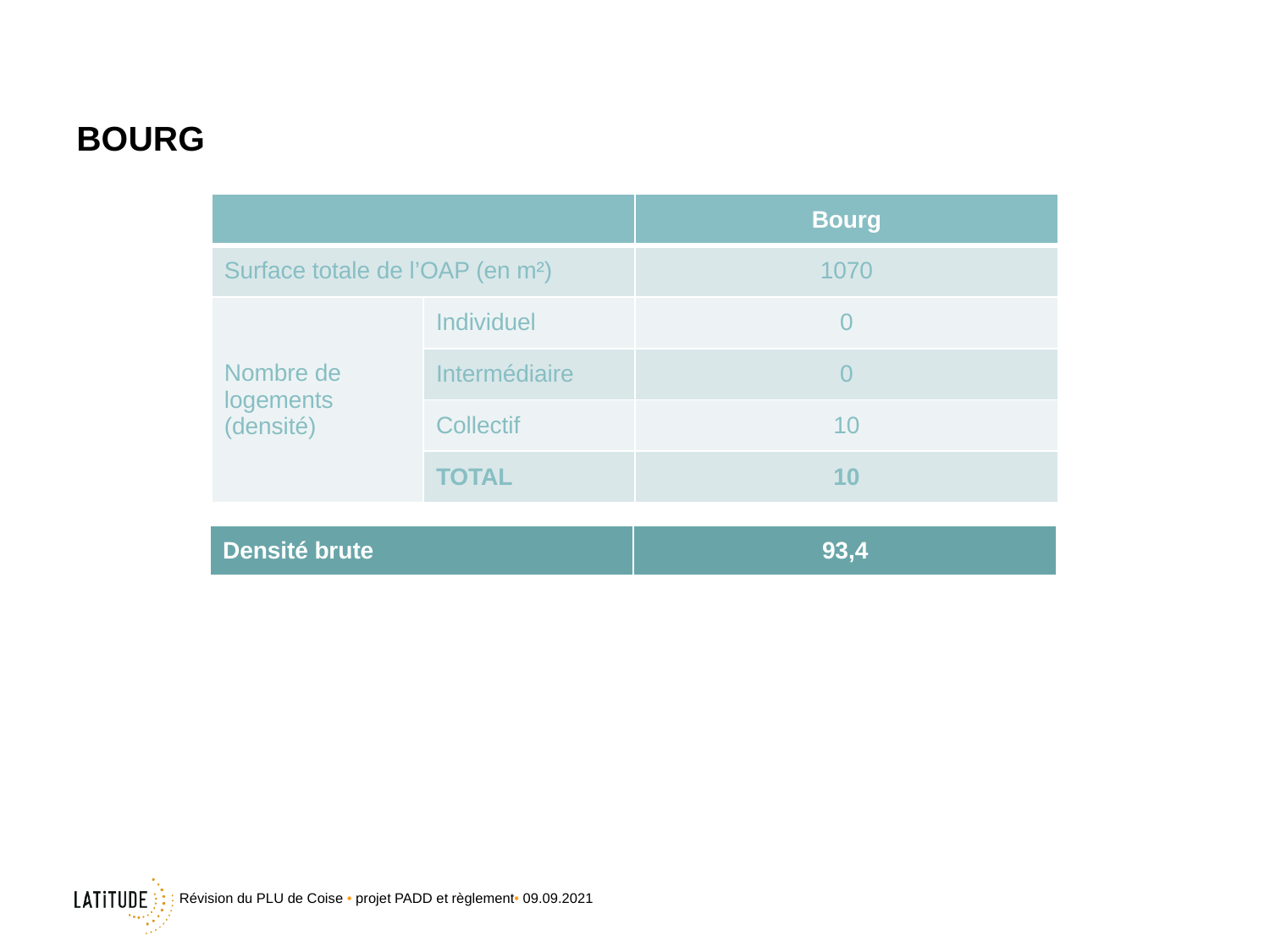

# Bourg
|  |  | Bourg |
| --- | --- | --- |
| Surface totale de l’OAP (en m²) |  | 1070 |
| Nombre de logements (densité) | Individuel | 0 |
|  | Intermédiaire | 0 |
|  | Collectif | 10 |
|  | TOTAL | 10 |
| Densité brute | 93,4 |
| --- | --- |